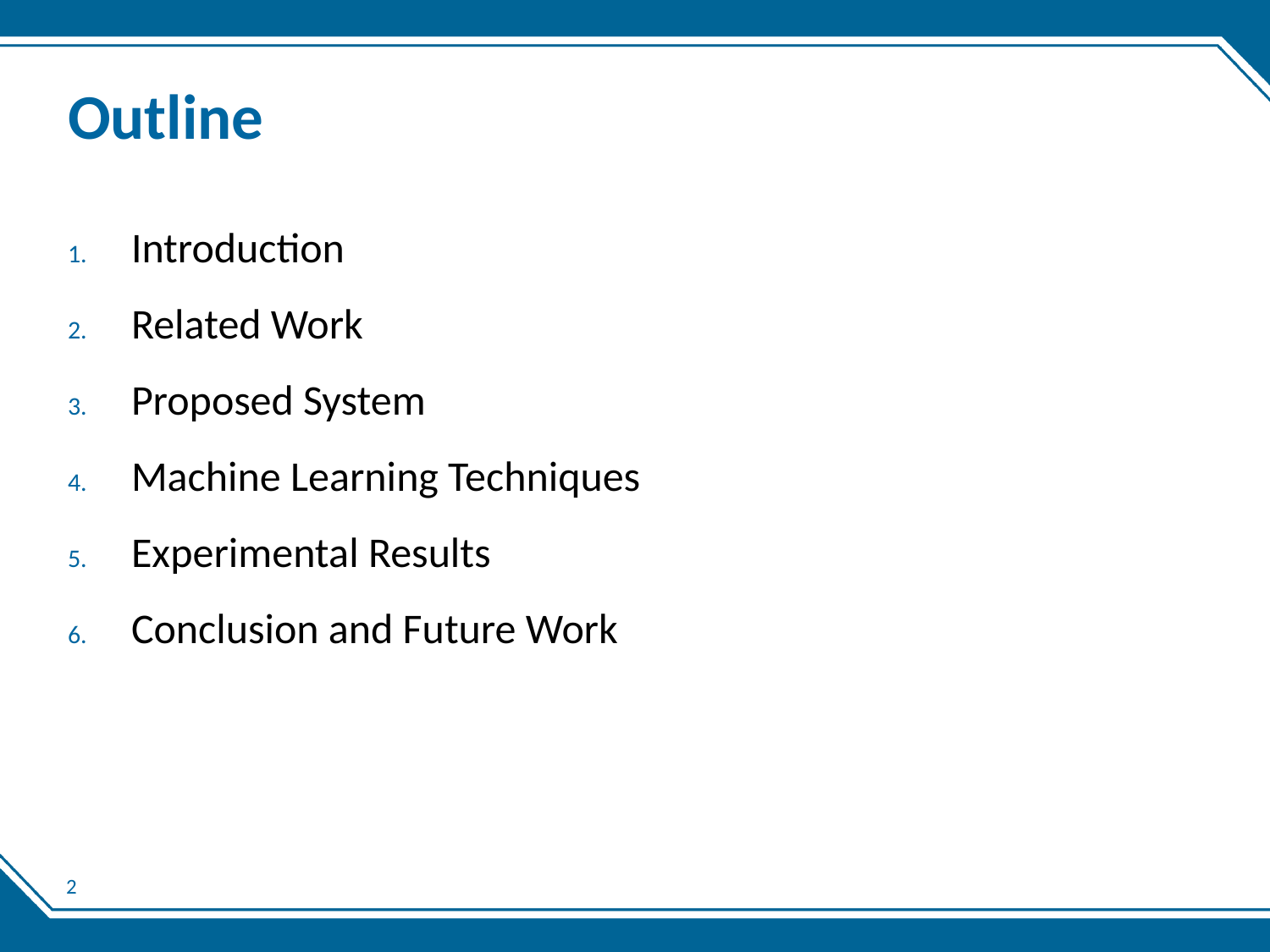

# Outline
Introduction
Related Work
Proposed System
Machine Learning Techniques
Experimental Results
Conclusion and Future Work